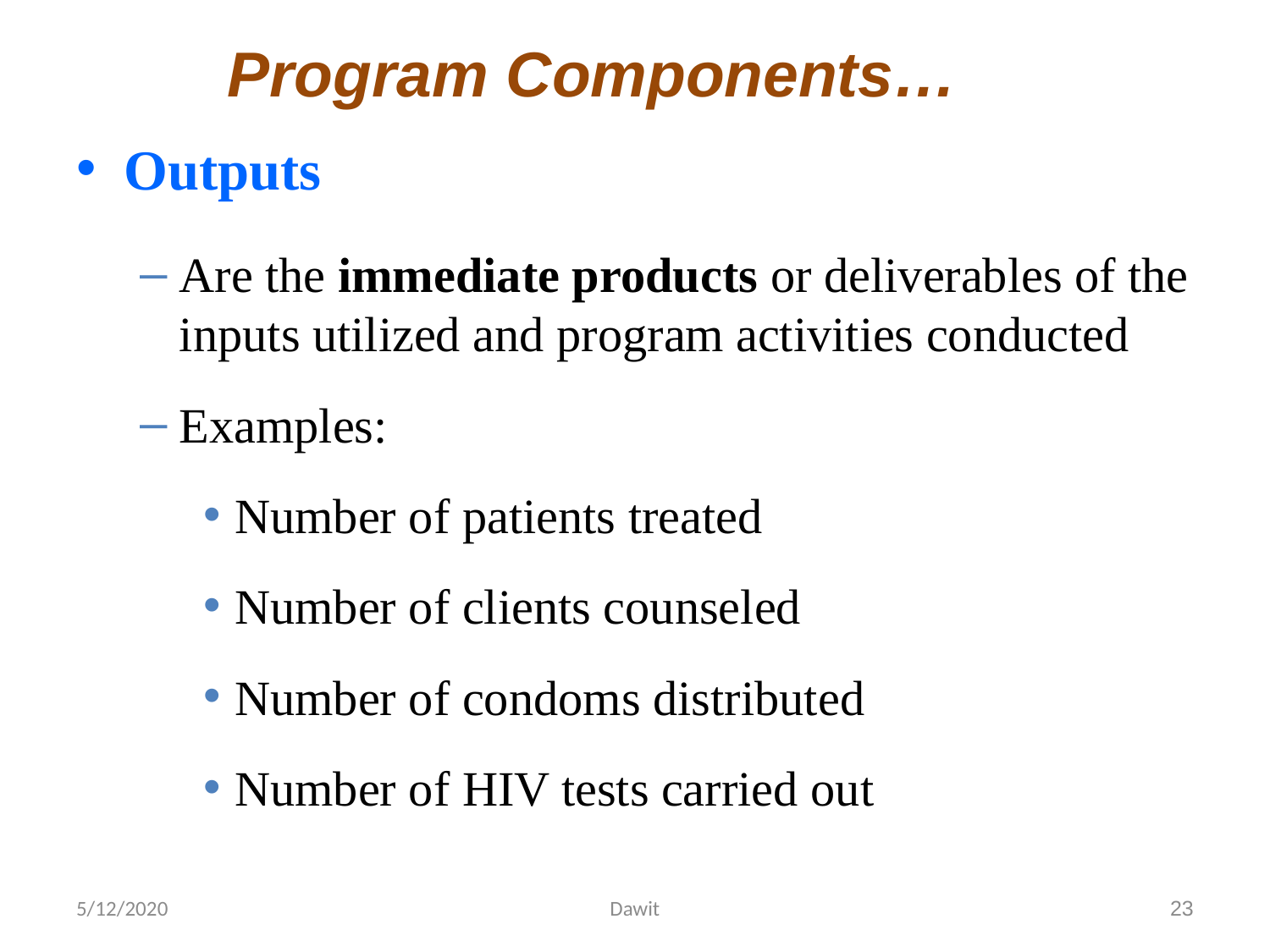

# Program Components…
Outputs
Are the immediate products or deliverables of the inputs utilized and program activities conducted
Examples:
Number of patients treated
Number of clients counseled
Number of condoms distributed
Number of HIV tests carried out

5/12/2020
Dawit
23